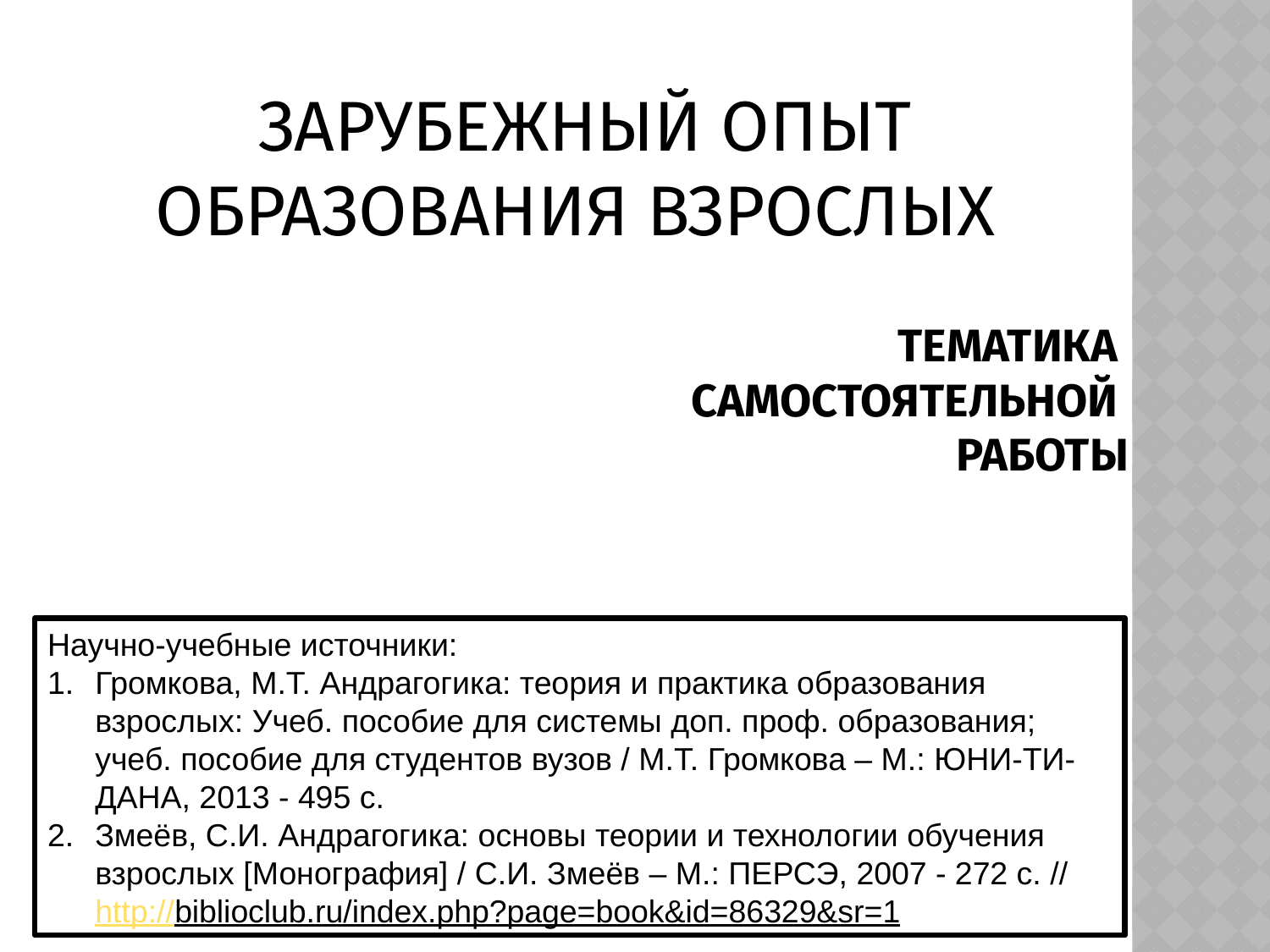

ЗАРУБЕЖНЫЙ ОПЫТ ОБРАЗОВАНИЯ ВЗРОСЛЫХ
# ТЕМАТИКА САМОСТОЯТЕЛЬНОЙ РАБОТЫ
Научно-учебные источники:
Громкова, М.Т. Андрагогика: теория и практика образования взрослых: Учеб. пособие для системы доп. проф. образования; учеб. пособие для студентов вузов / М.Т. Громкова – М.: ЮНИ-ТИ-ДАНА, 2013 - 495 с.
Змеёв, С.И. Андрагогика: основы теории и технологии обучения взрослых [Монография] / С.И. Змеёв – М.: ПЕРСЭ, 2007 - 272 с. //http://biblioclub.ru/index.php?page=book&id=86329&sr=1